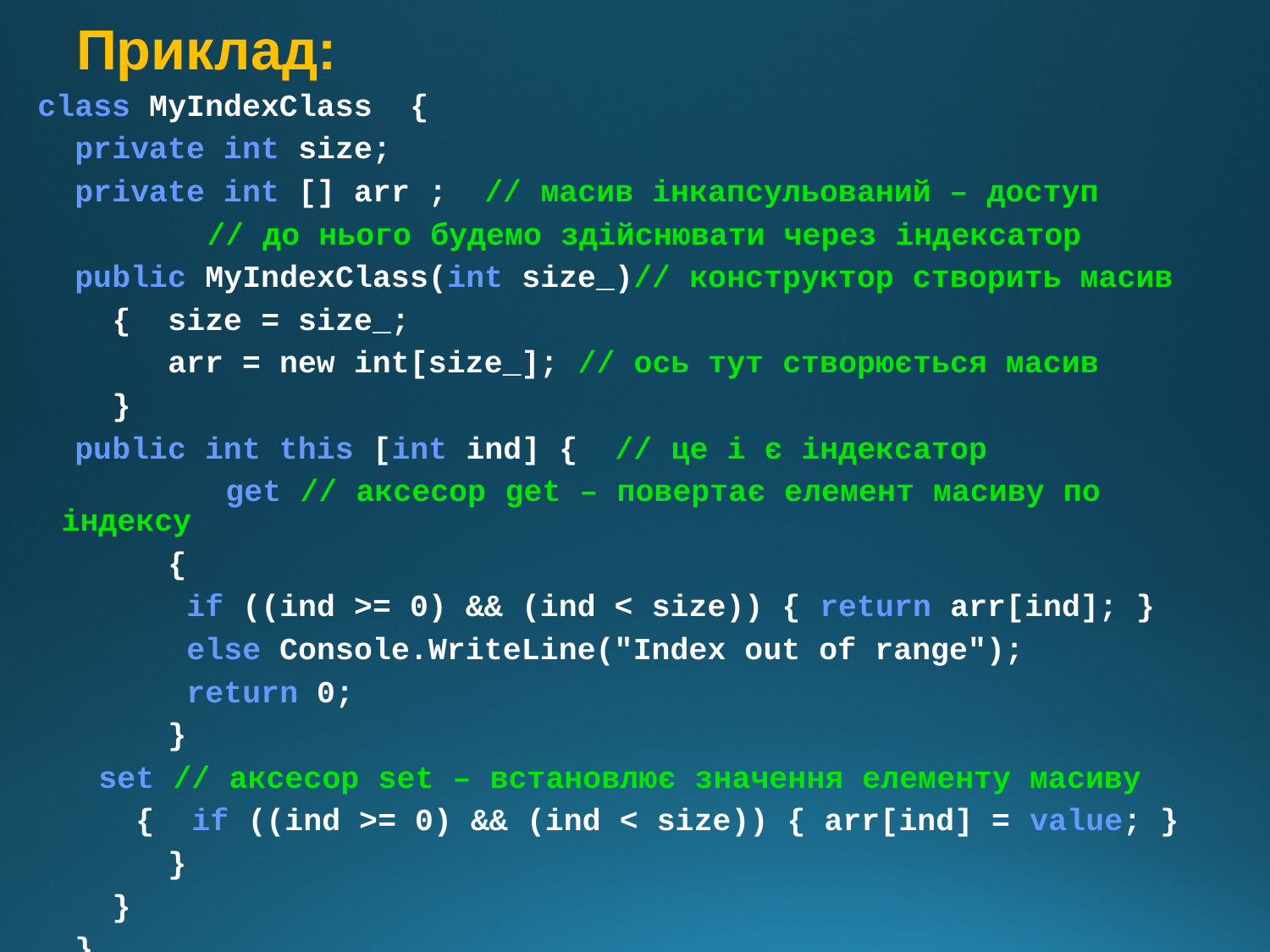

# Приклад:
class MyIndexClass  {
  private int size;
  private int [] arr ;  // масив інкапсульований – доступ
       	 // до нього будемо здійснювати через індексатор
  public MyIndexClass(int size_)// конструктор створить масив
    {  size = size_;
       arr = new int[size_]; // ось тут створюється масив
    }
  public int this [int ind] {  // це і є індексатор
		  get // аксесор get – повертає елемент масиву по індексу
       {
        if ((ind >= 0) && (ind < size)) { return arr[ind]; }
        else Console.WriteLine("Index out of range");
        return 0;
       }
	  set // аксесор set – встановлює значення елементу масиву
	    {  if ((ind >= 0) && (ind < size)) { arr[ind] = value; }
       }
    }
  }